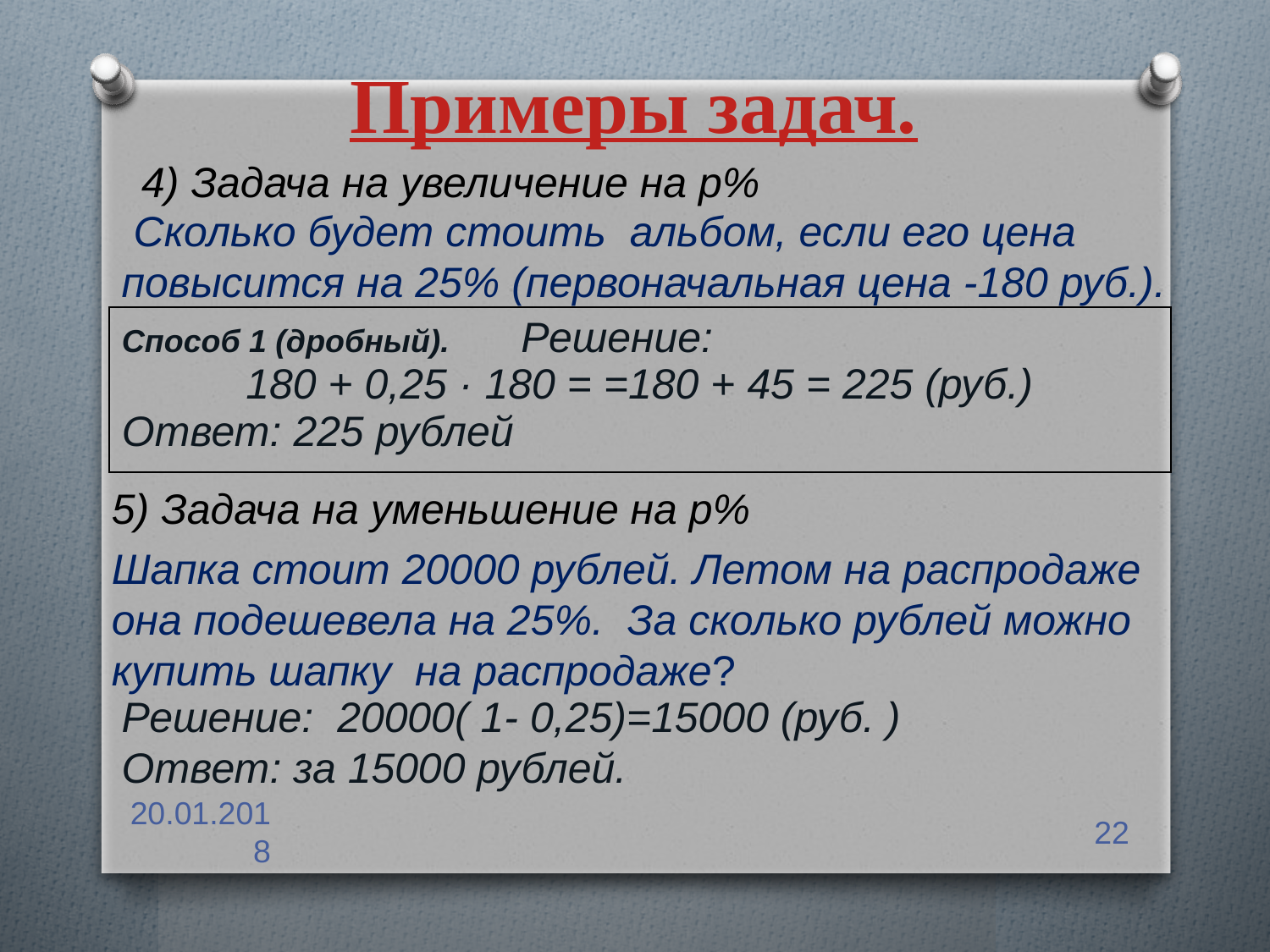

Примеры задач.
4) Задача на увеличение на р%

 Сколько будет стоить  альбом, если его цена  повысится на 25% (первоначальная цена -180 руб.).
| Способ 1 (дробный). Решение: 180 + 0,25 · 180 = =180 + 45 = 225 (руб.) Ответ: 225 рублей |
| --- |
5) Задача на уменьшение на р%
Шапка стоит 20000 рублей. Летом на распродаже она подешевела на 25%.  За сколько рублей можно купить шапку  на распродаже?
Решение:  20000( 1- 0,25)=15000 (руб. )
Ответ: за 15000 рублей.
20.01.2018
22